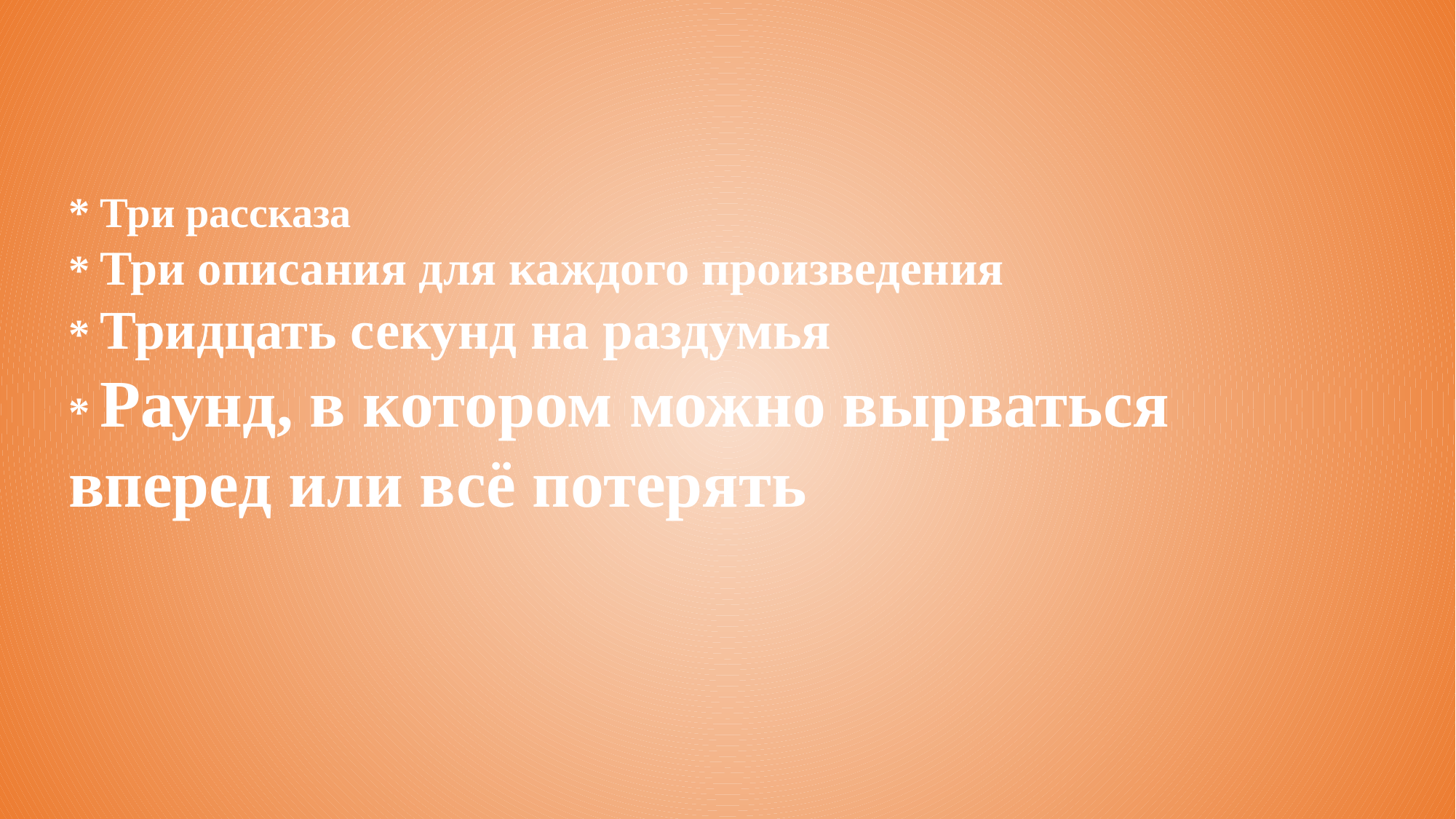

* Три рассказа
* Три описания для каждого произведения
* Тридцать секунд на раздумья
* Раунд, в котором можно вырваться вперед или всё потерять